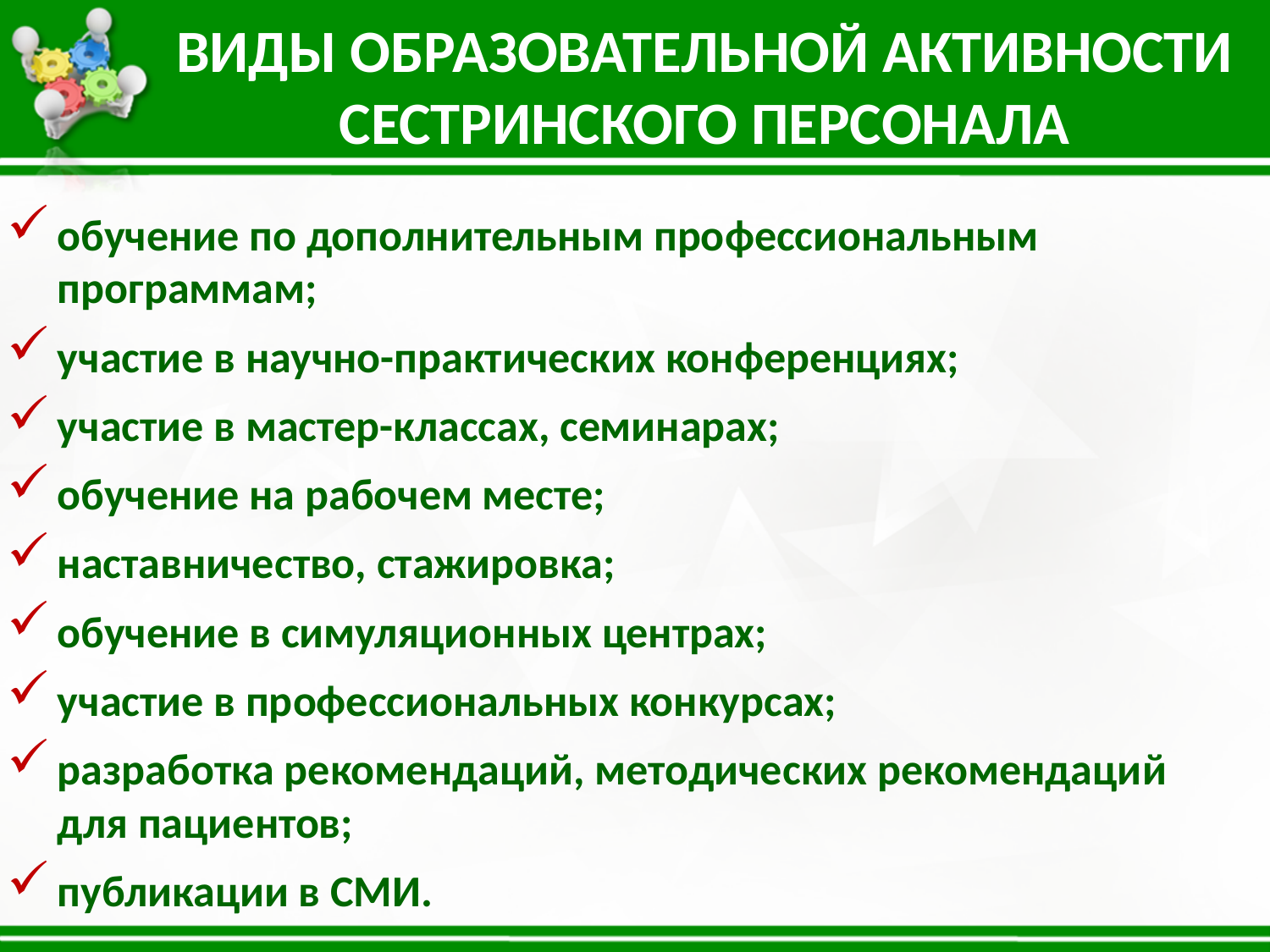

ВИДЫ ОБРАЗОВАТЕЛЬНОЙ АКТИВНОСТИ СЕСТРИНСКОГО ПЕРСОНАЛА
обучение по дополнительным профессиональным программам;
участие в научно-практических конференциях;
участие в мастер-классах, семинарах;
обучение на рабочем месте;
наставничество, стажировка;
обучение в симуляционных центрах;
участие в профессиональных конкурсах;
разработка рекомендаций, методических рекомендаций для пациентов;
публикации в СМИ.